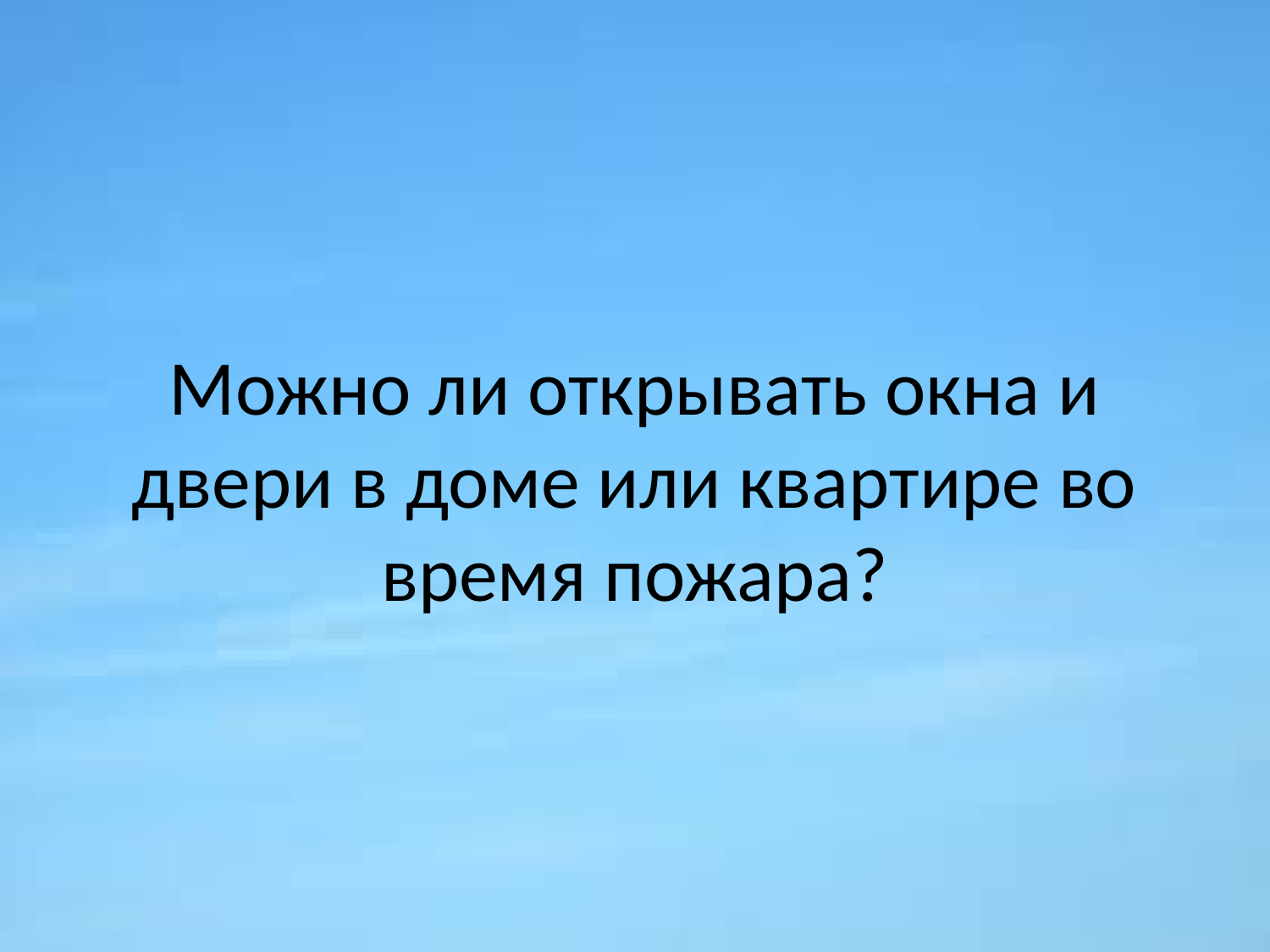

# Можно ли открывать окна и двери в доме или квартире во время пожара?